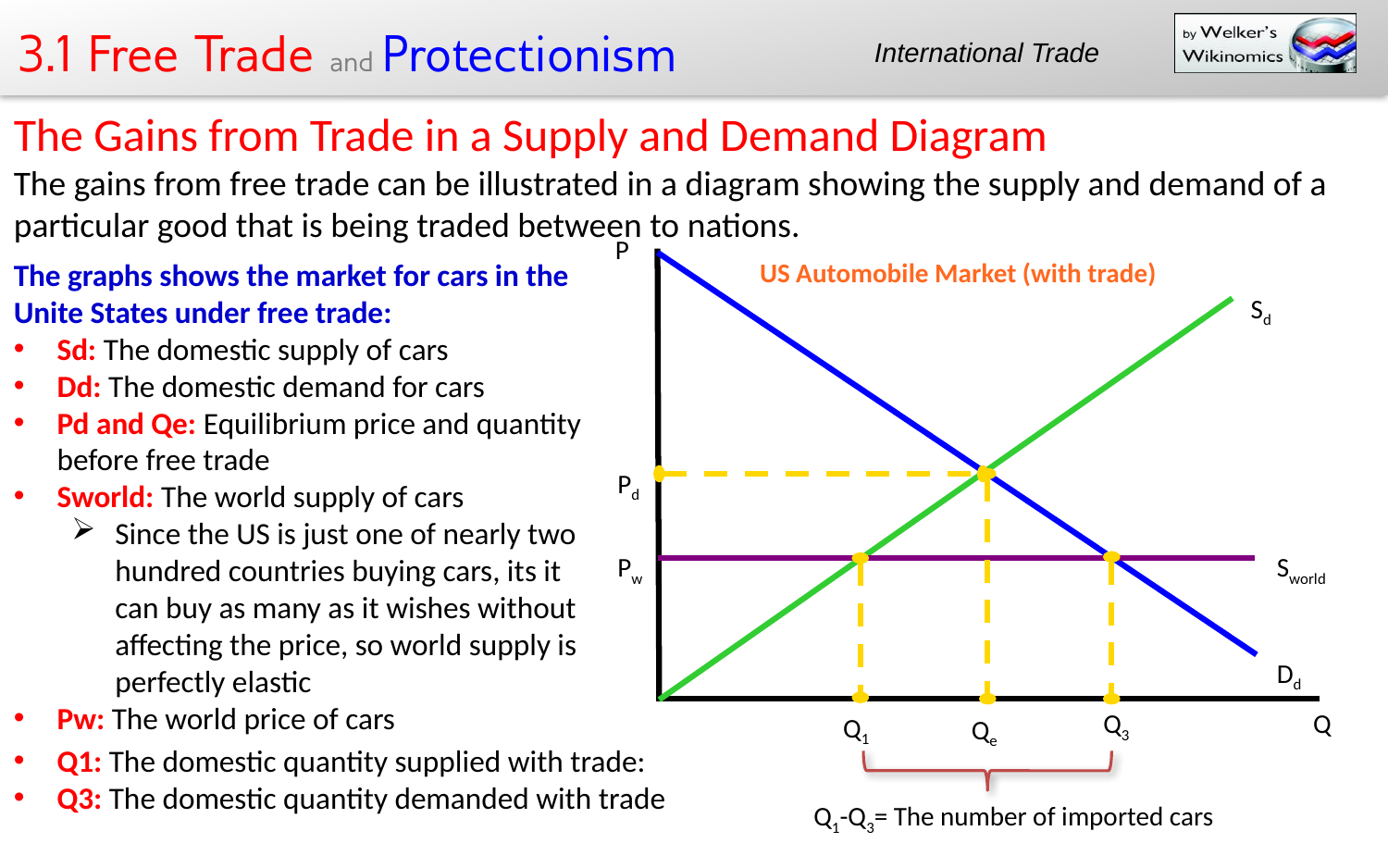

International Trade
The Gains from Trade in a Supply and Demand Diagram
The gains from free trade can be illustrated in a diagram showing the supply and demand of a particular good that is being traded between to nations.
P
US Automobile Market (with trade)
Sd
Pd
Pw
Sworld
Dd
Q
Q3
Q1
Qe
Q1-Q3= The number of imported cars

The graphs shows the market for cars in the Unite States under free trade:
Sd: The domestic supply of cars
Dd: The domestic demand for cars
Pd and Qe: Equilibrium price and quantity before free trade
Sworld: The world supply of cars
Since the US is just one of nearly two hundred countries buying cars, its it can buy as many as it wishes without affecting the price, so world supply is perfectly elastic
Pw: The world price of cars
Q1: The domestic quantity supplied with trade:
Q3: The domestic quantity demanded with trade